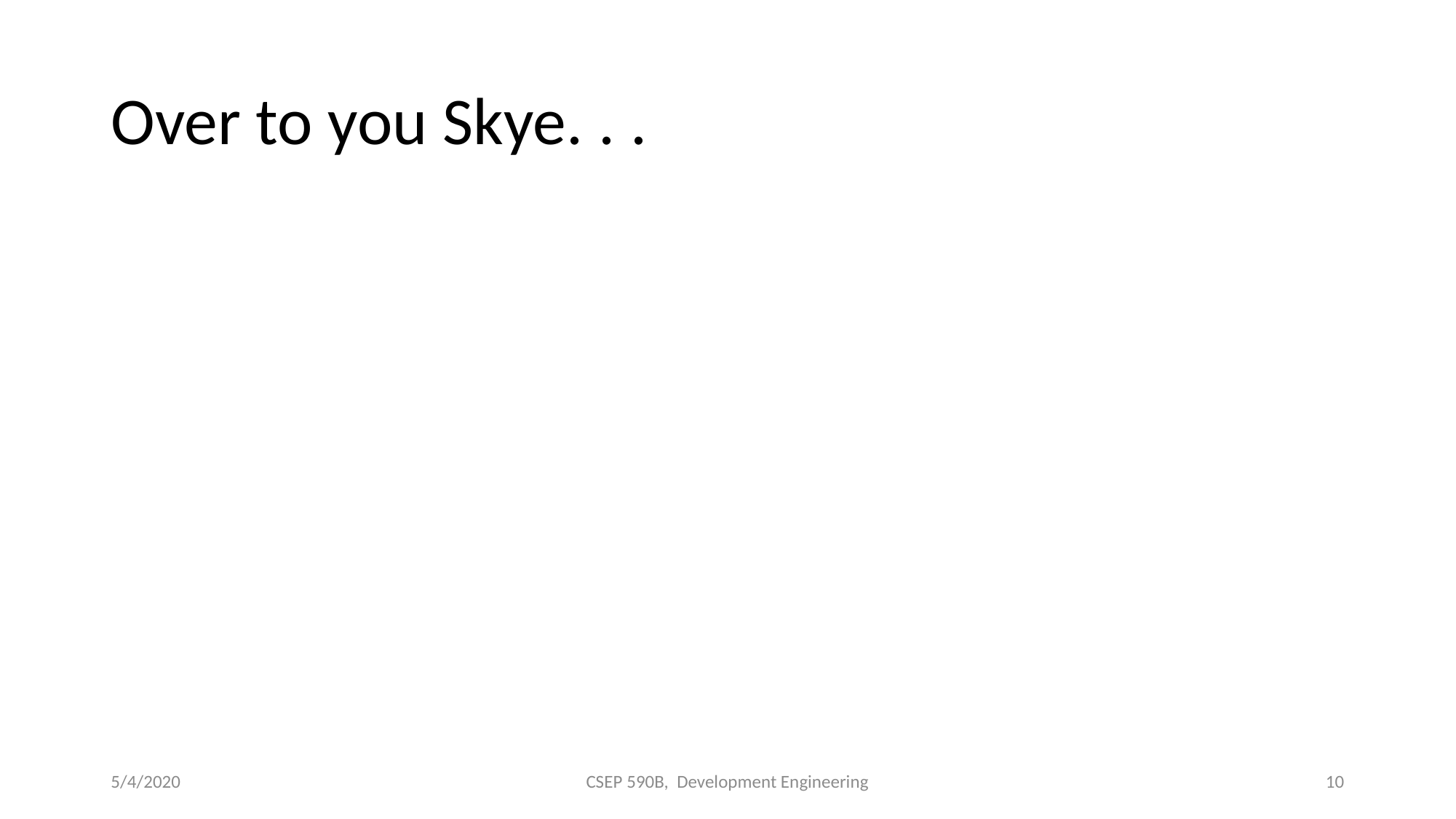

# Over to you Skye. . .

5/4/2020
CSEP 590B,  Development Engineering
10